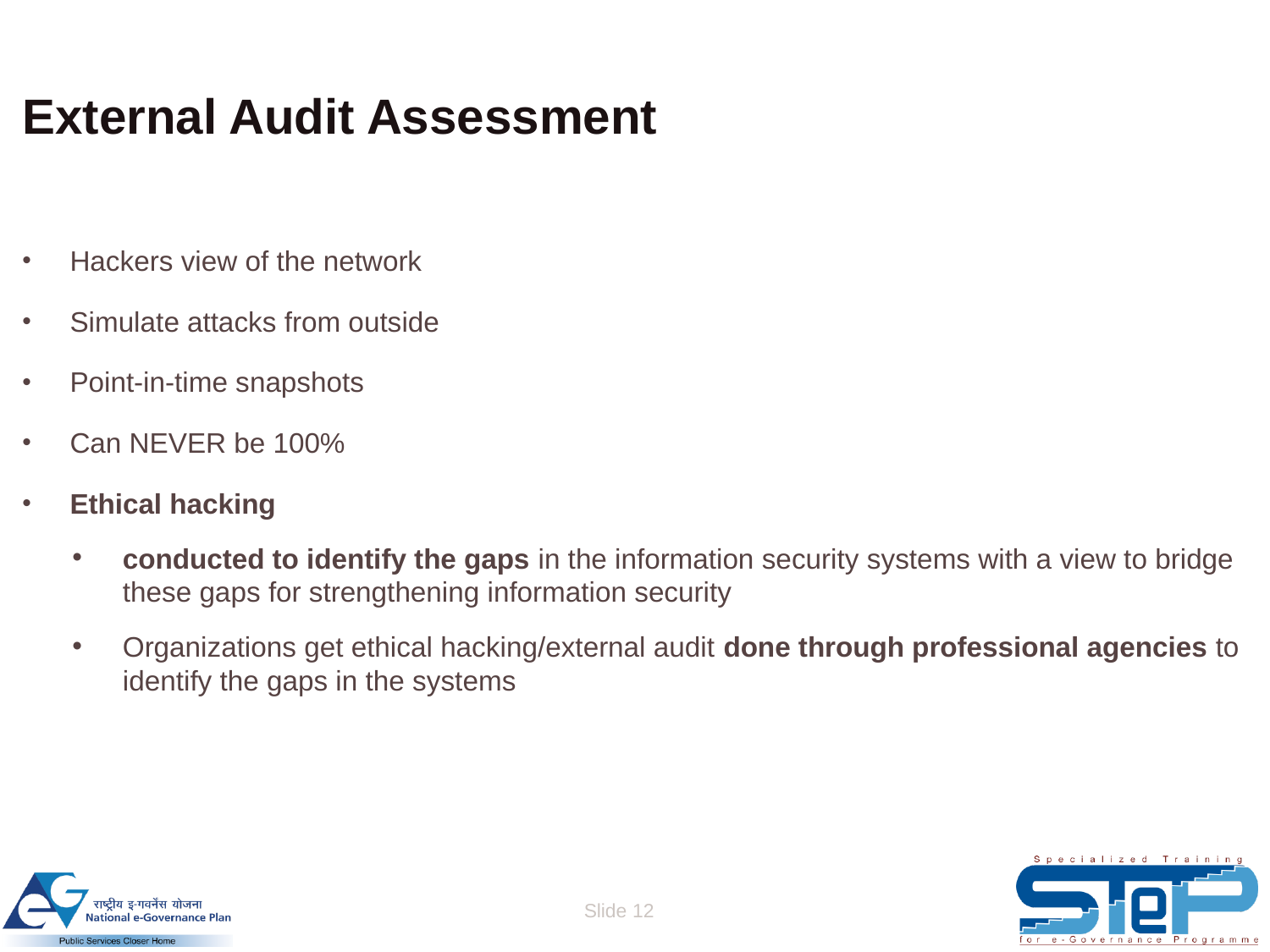

# External Audit Assessment
Hackers view of the network
Simulate attacks from outside
Point-in-time snapshots
Can NEVER be 100%
Ethical hacking
conducted to identify the gaps in the information security systems with a view to bridge these gaps for strengthening information security
Organizations get ethical hacking/external audit done through professional agencies to identify the gaps in the systems